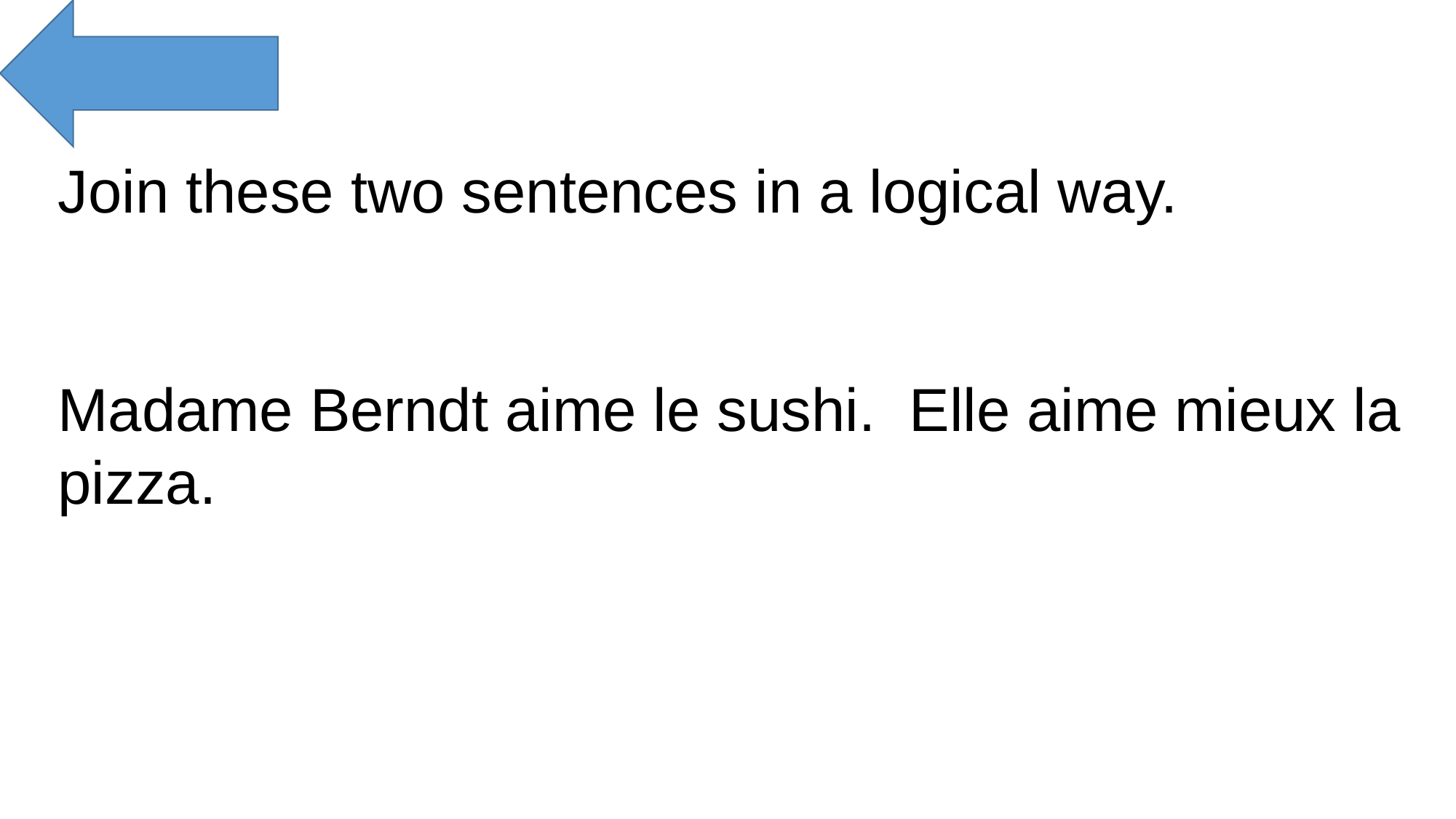

Join these two sentences in a logical way.

Madame Berndt aime le sushi.  Elle aime mieux la pizza.